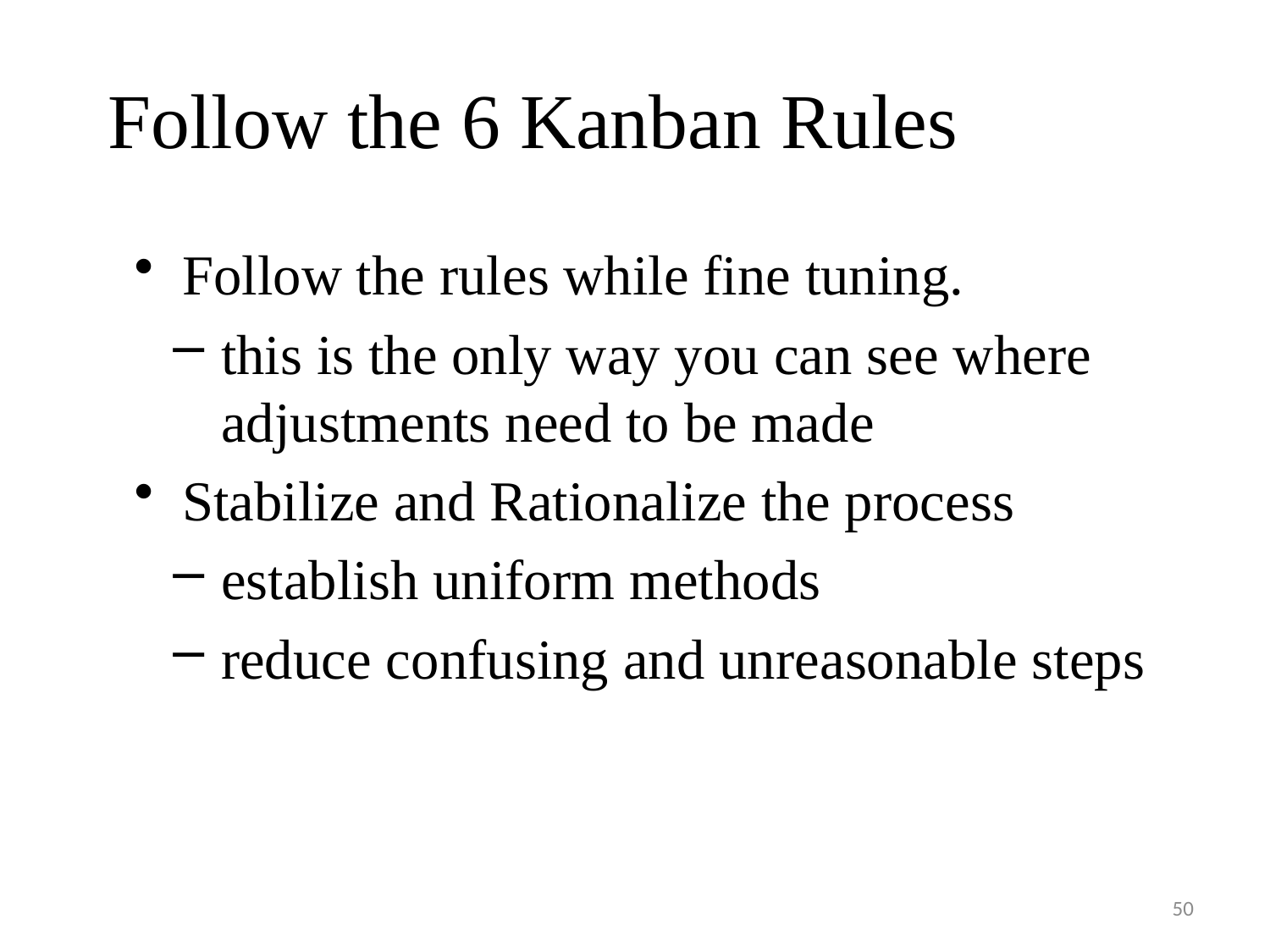

# Follow the 6 Kanban Rules
Follow the rules while fine tuning.
this is the only way you can see where adjustments need to be made
Stabilize and Rationalize the process
establish uniform methods
reduce confusing and unreasonable steps
50